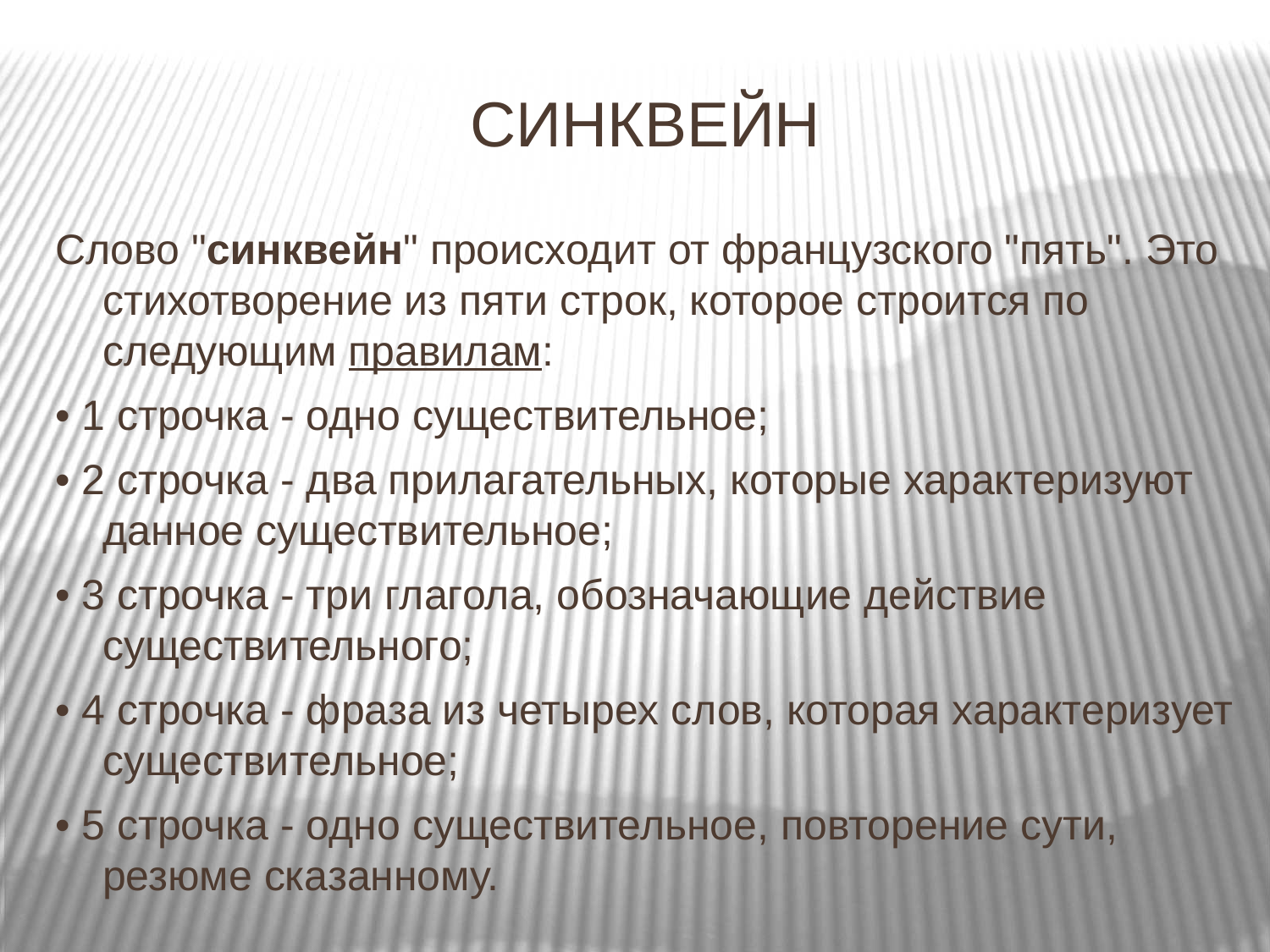

# Синквейн
Слово "синквейн" происходит от французского "пять". Это стихотворение из пяти строк, которое строится по следующим правилам:
• 1 строчка - одно существительное;
• 2 строчка - два прилагательных, которые характеризуют данное существительное;
• 3 строчка - три глагола, обозначающие действие существительного;
• 4 строчка - фраза из четырех слов, которая характеризует существительное;
• 5 строчка - одно существительное, повторение сути, резюме сказанному.